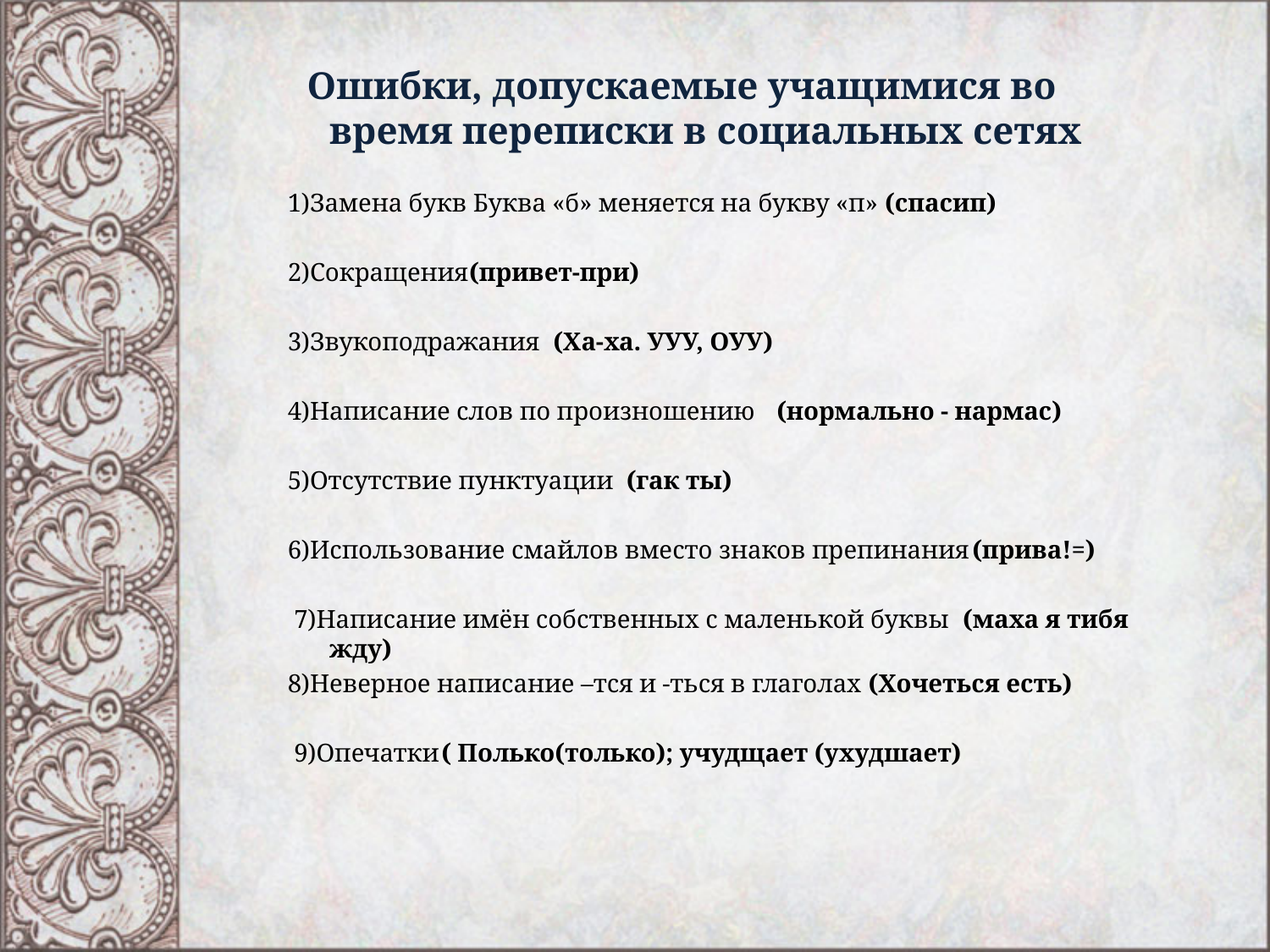

Ошибки, допускаемые учащимися во время переписки в социальных сетях

1)Замена букв Буква «б» меняется на букву «п» (спасип)

2)Сокращения	(привет-при)

3)Звукоподражания	(Ха-ха. УУУ, ОУУ)

4)Написание слов по произношению	(нормально - нармас)

5)Отсутствие пунктуации  (гак ты)

6)Использование смайлов вместо знаков препинания	(прива!=)

 7)Написание имён собственных с маленькой буквы  (маха я тибя жду)
8)Неверное написание –тся и -ться в глаголах (Хочеться есть)

 9)Опечатки	( Полько(только); учудщает (ухудшает)